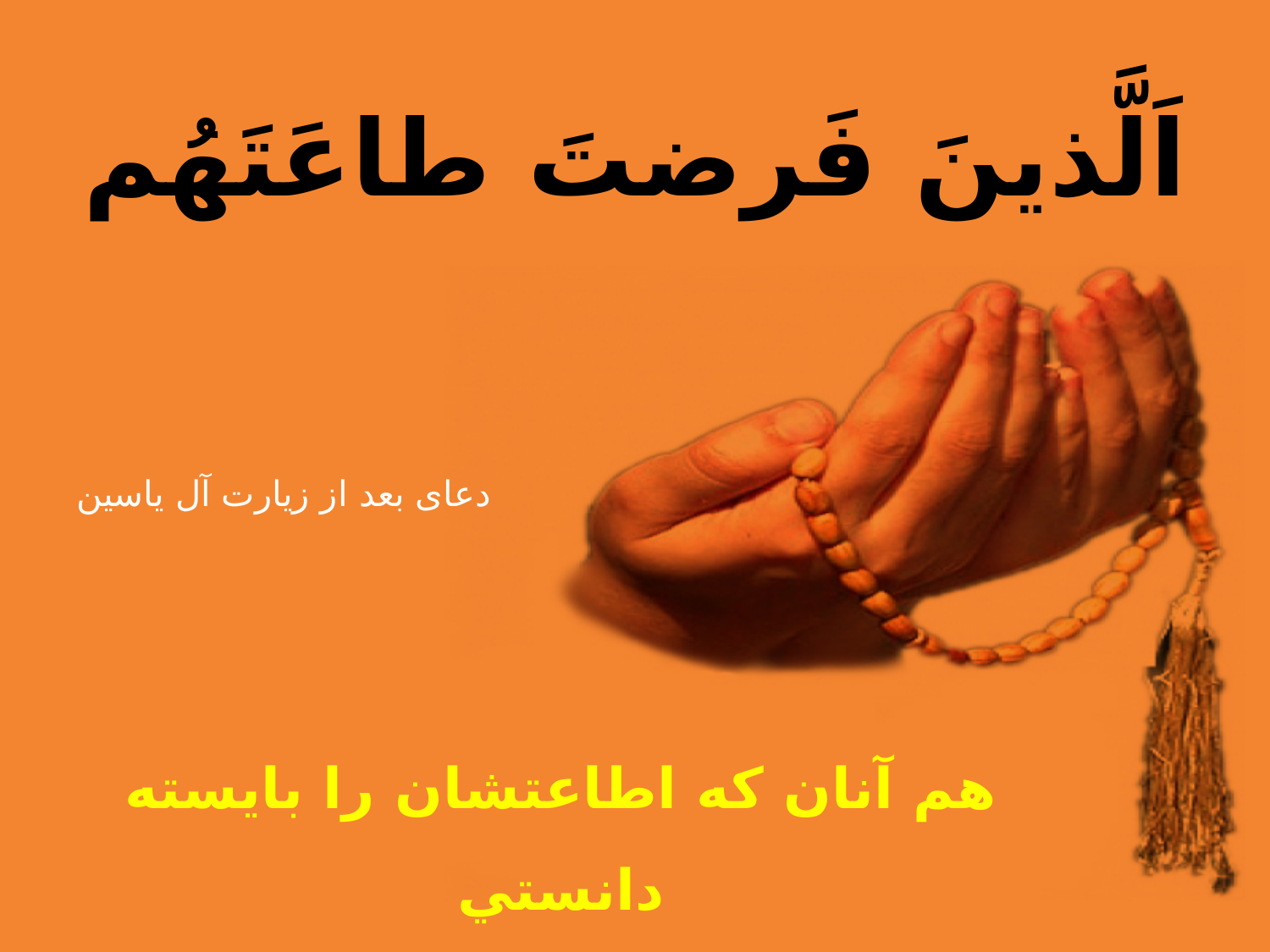

اَلَّذينَ فَرضتَ طاعَتَهُم
هم آنان كه اطاعتشان را بايسته دانستي